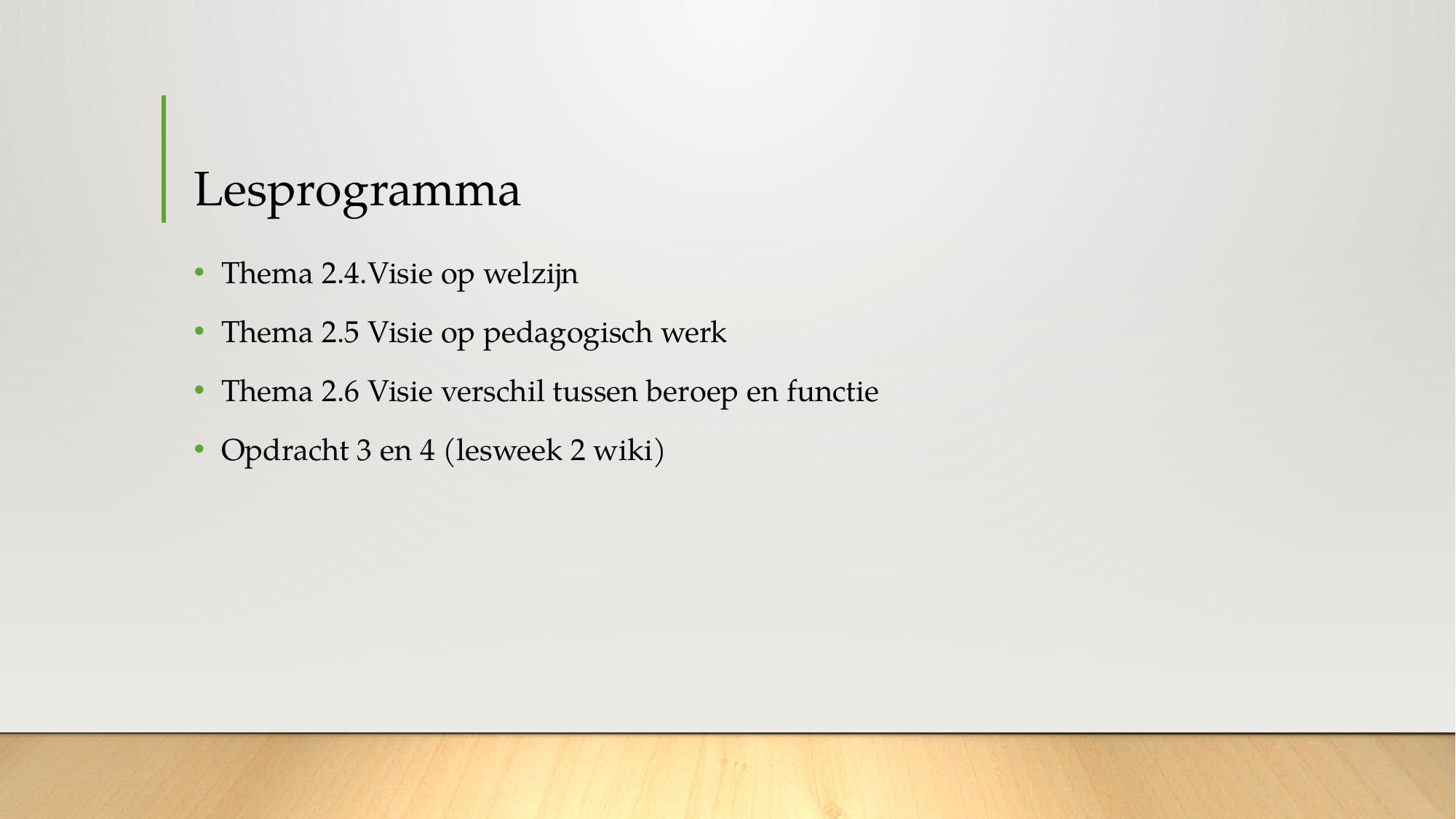

# Lesprogramma
Thema 2.4.Visie op welzijn
Thema 2.5 Visie op pedagogisch werk
Thema 2.6 Visie verschil tussen beroep en functie
Opdracht 3 en 4 (lesweek 2 wiki)